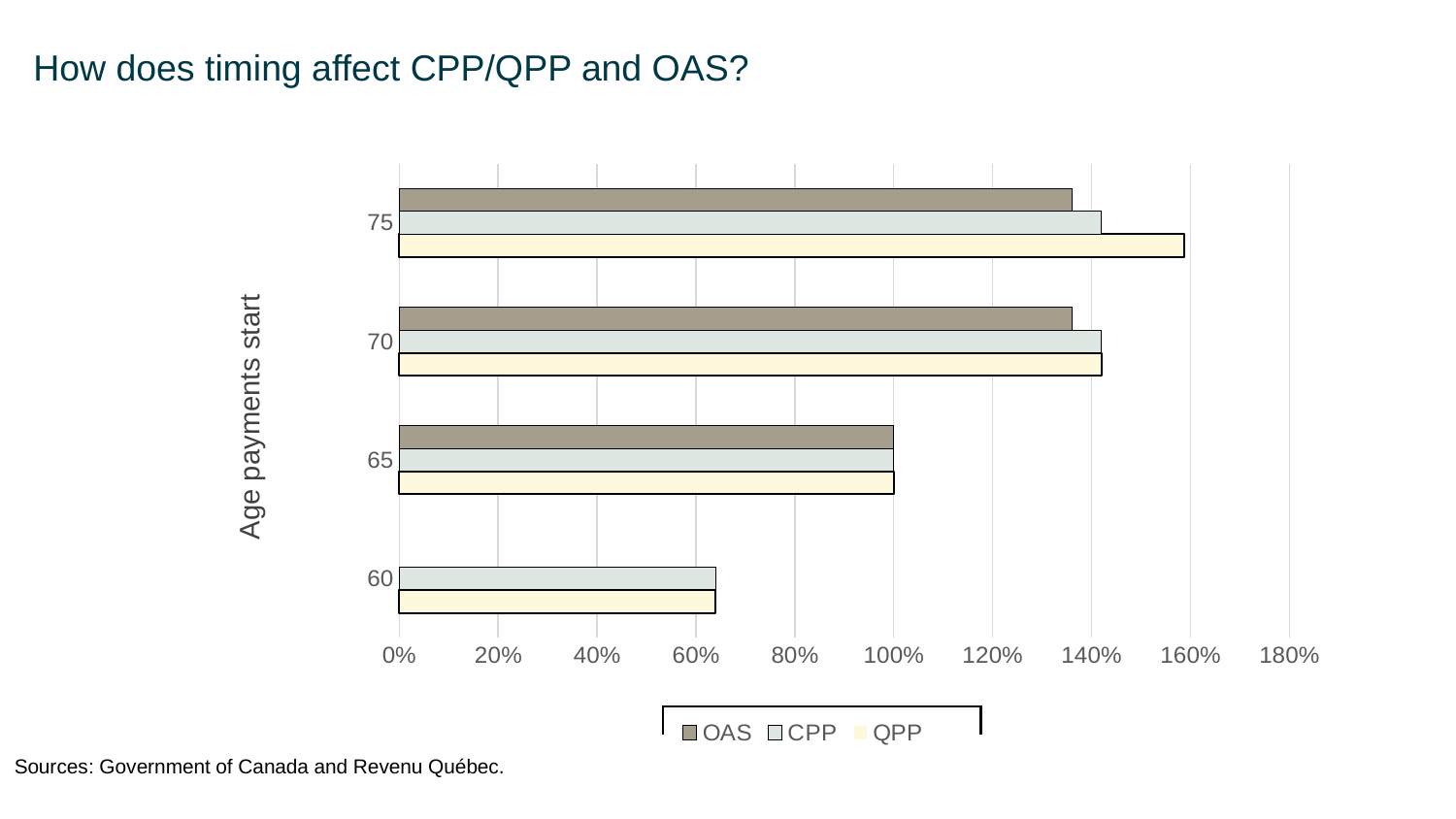

How does timing affect CPP/QPP and OAS?

### Chart

| Category | QPP | CPP | OAS |
|---|---|---|---|
| 60 | 0.64 | 0.64 | None |
| 65 | 1.0 | 1.0 | 1.0 |
| 70 | 1.42 | 1.42 | 1.36 |
| 75 | 1.588 | 1.42 | 1.36 |
Age payments start

Sources: Government of Canada and Revenu Québec.